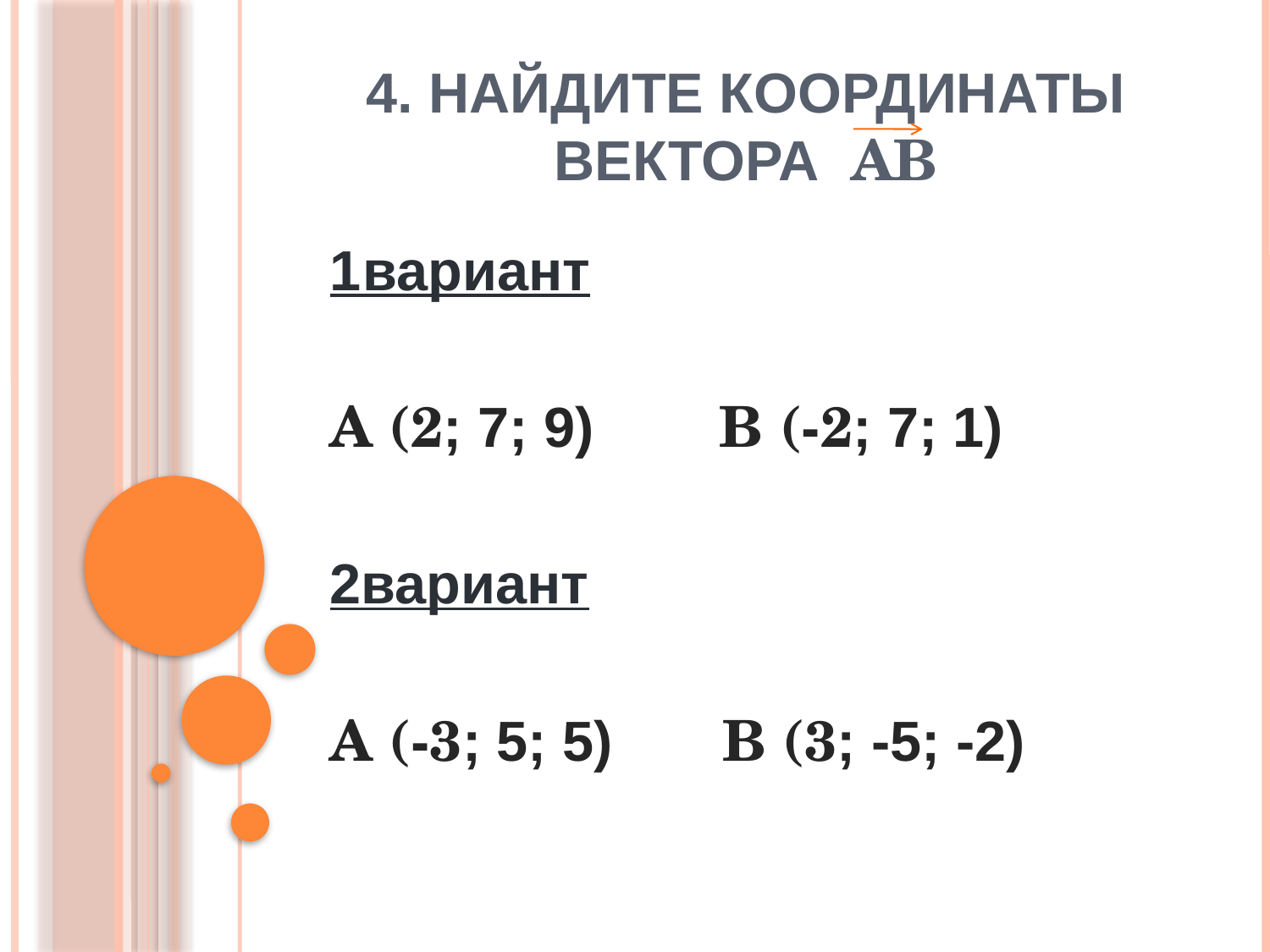

# 4. Найдите координаты вектора  AB
1вариант

A (2; 7; 9)        B (-2; 7; 1)

2вариант

A (-3; 5; 5)       B (3; -5; -2)